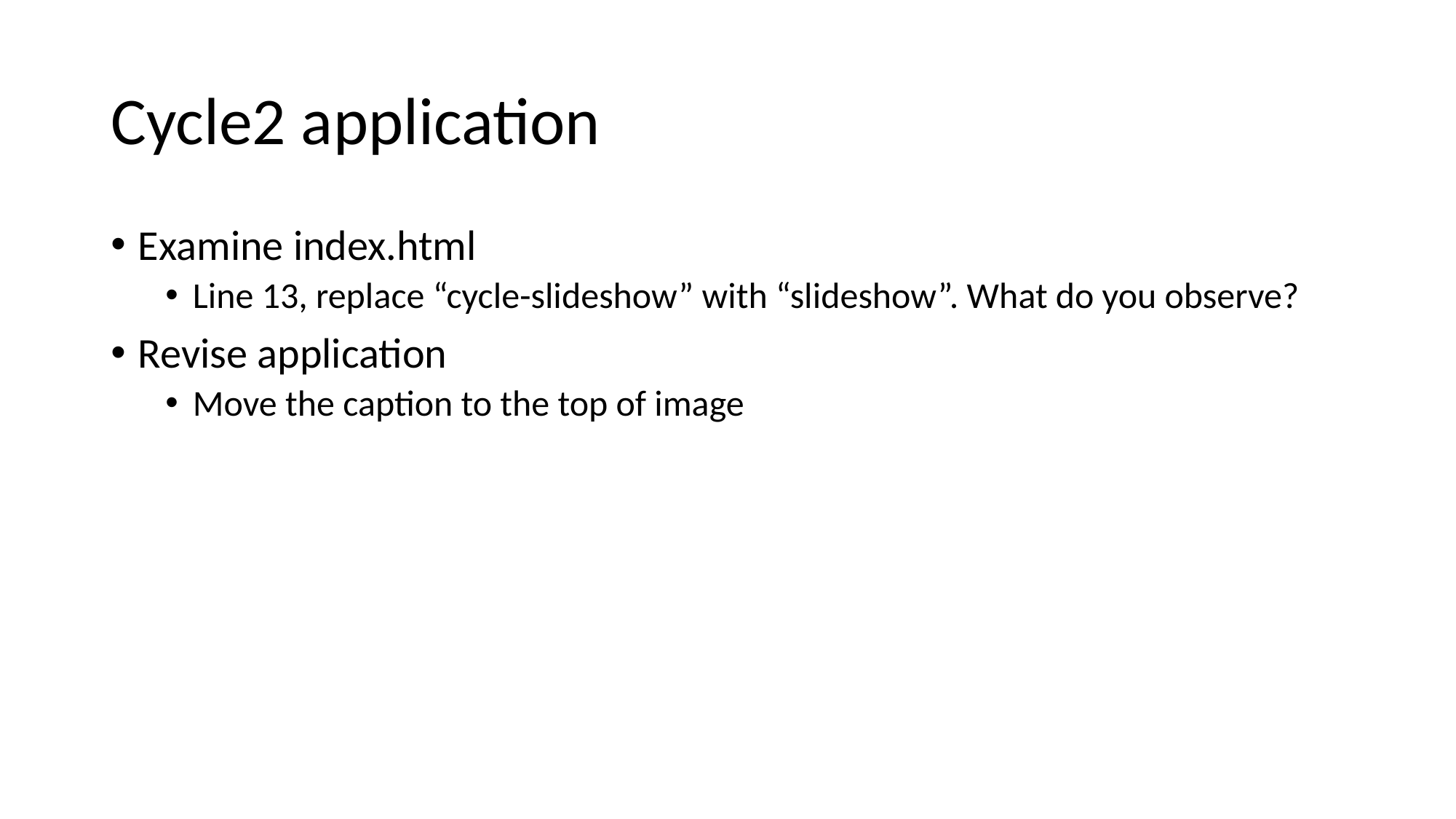

# Cycle2 application
Examine index.html
Line 13, replace “cycle-slideshow” with “slideshow”. What do you observe?
Revise application
Move the caption to the top of image